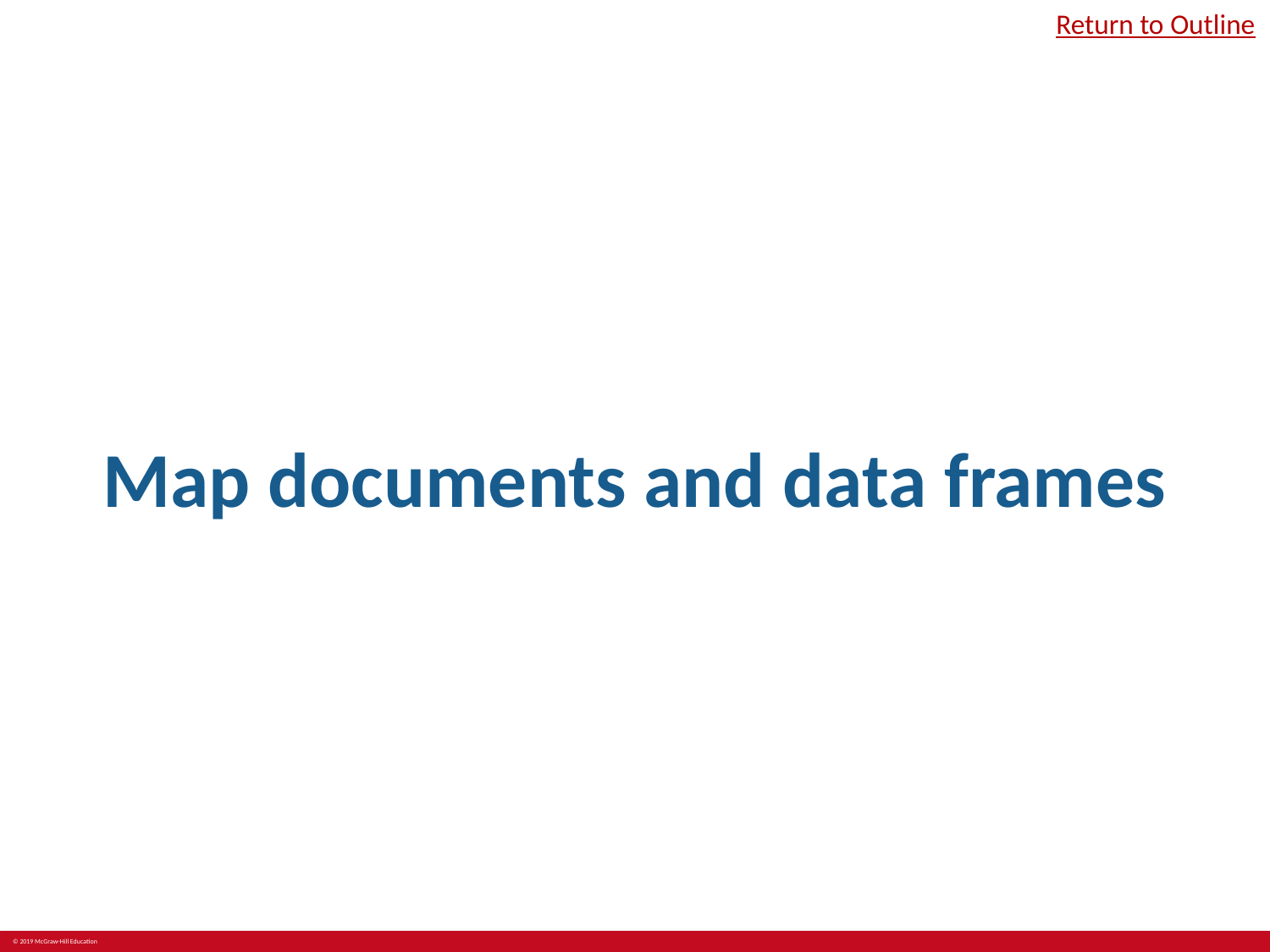

Return to Outline
# Map documents and data frames